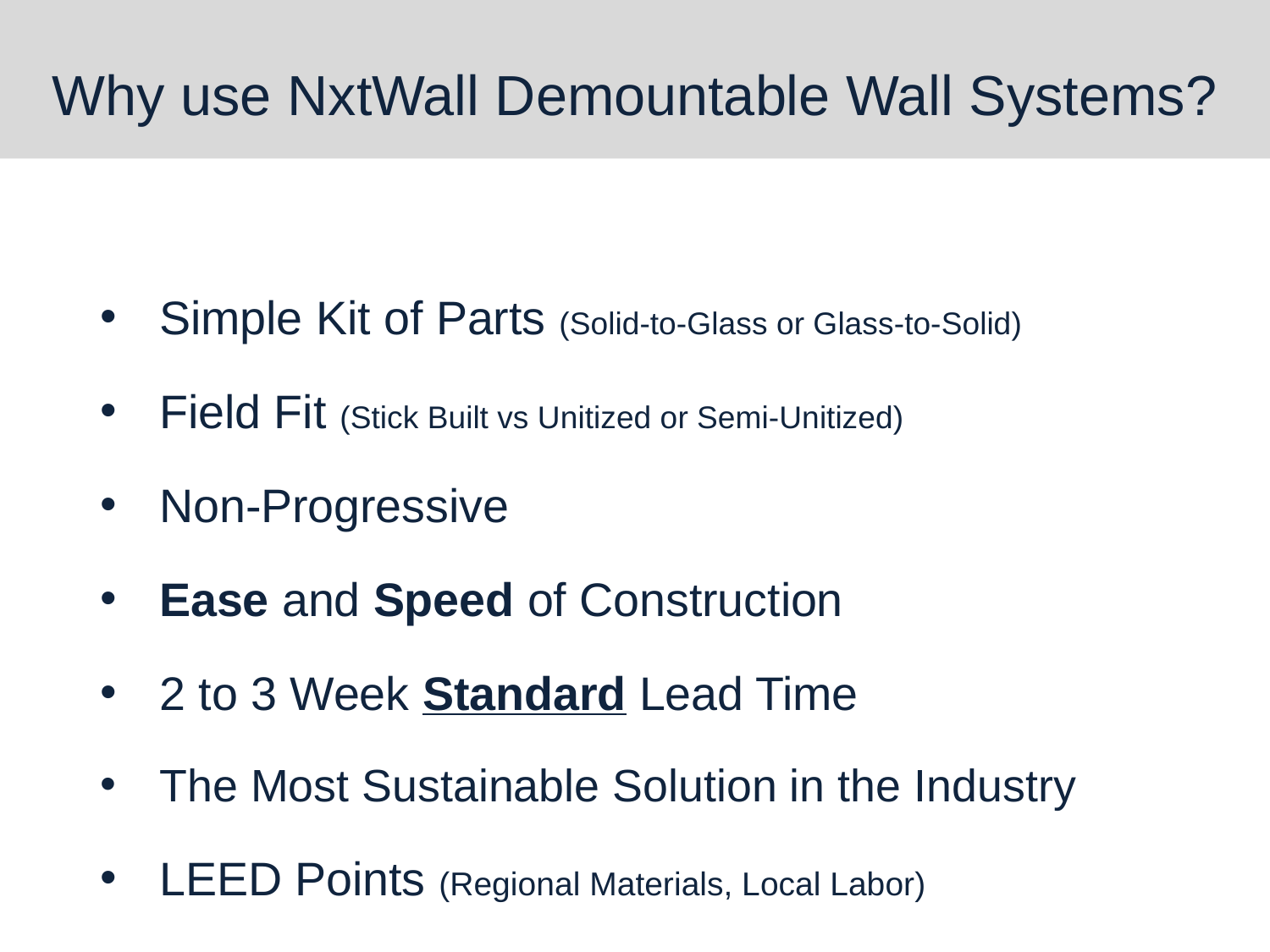

Why use NxtWall Demountable Wall Systems?

Simple Kit of Parts (Solid-to-Glass or Glass-to-Solid)
Field Fit (Stick Built vs Unitized or Semi-Unitized)
Non-Progressive
Ease and Speed of Construction
2 to 3 Week Standard Lead Time
The Most Sustainable Solution in the Industry
LEED Points (Regional Materials, Local Labor)